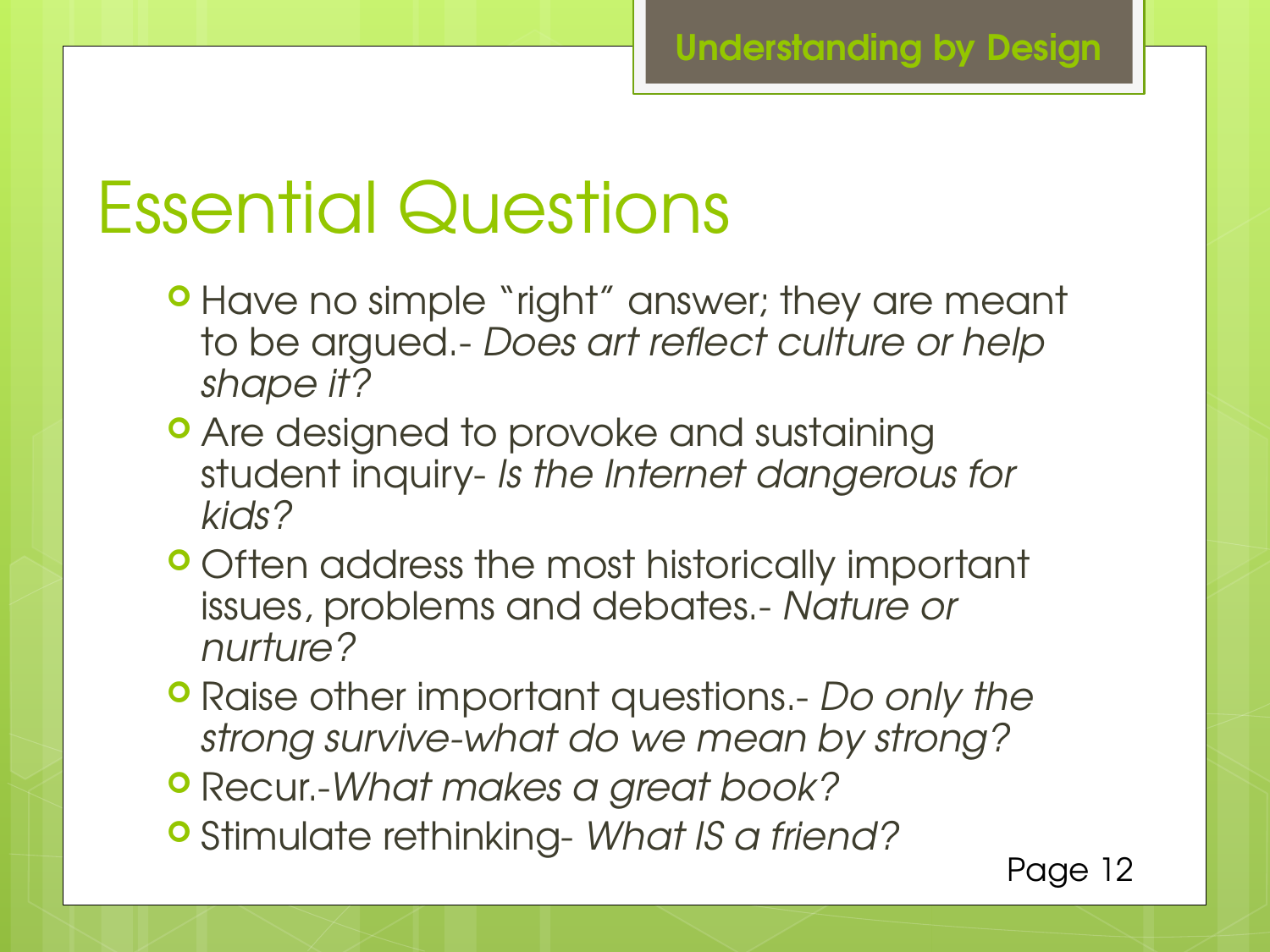

# Essential Questions
Have no simple “right” answer; they are meant to be argued.- Does art reflect culture or help shape it?
Are designed to provoke and sustaining student inquiry- Is the Internet dangerous for kids?
Often address the most historically important issues, problems and debates.- Nature or nurture?
Raise other important questions.- Do only the strong survive-what do we mean by strong?
Recur.-What makes a great book?
Stimulate rethinking- What IS a friend?

Page 12